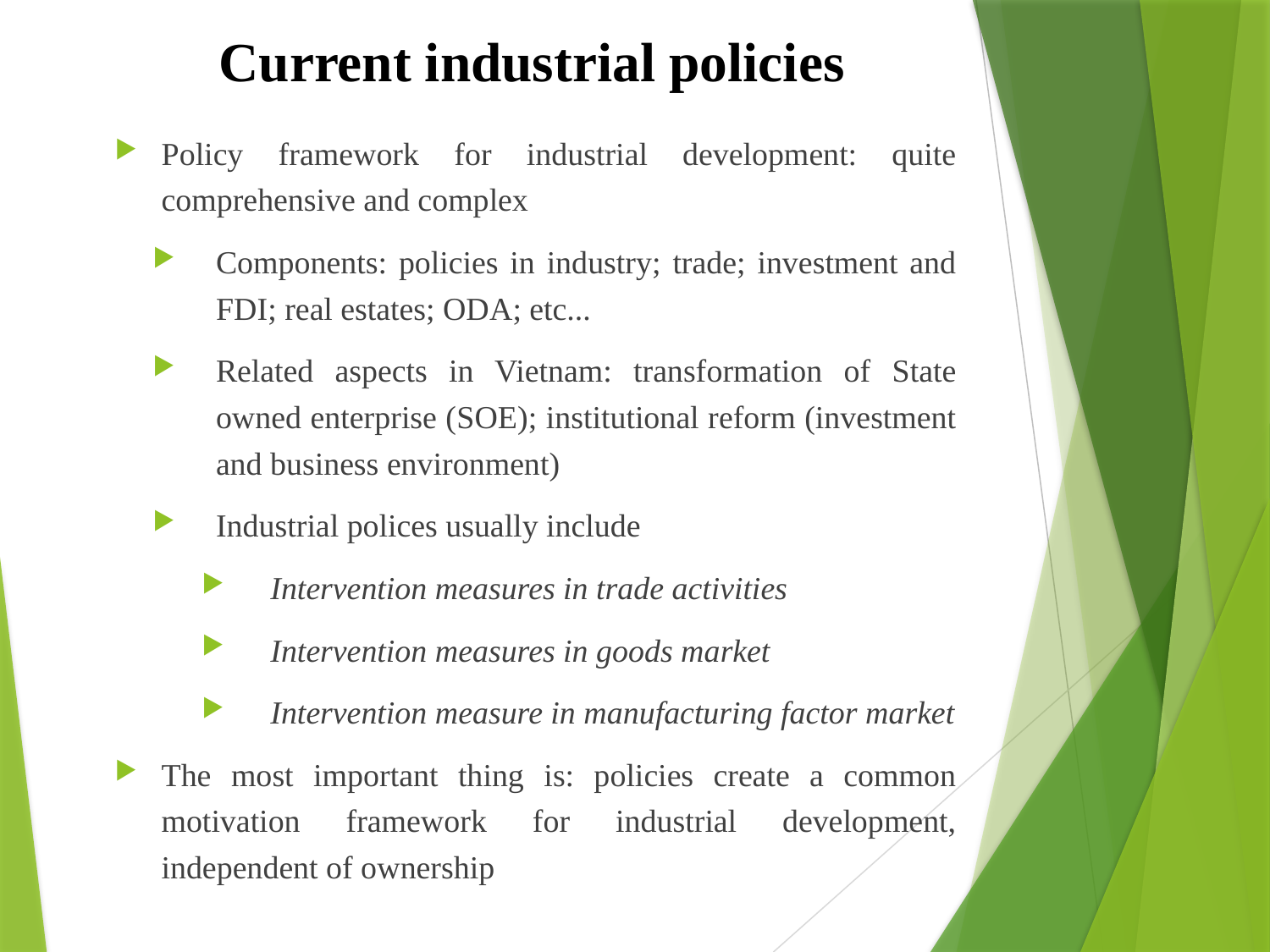

# Current industrial policies
Policy framework for industrial development: quite comprehensive and complex
Components: policies in industry; trade; investment and FDI; real estates; ODA; etc...
Related aspects in Vietnam: transformation of State owned enterprise (SOE); institutional reform (investment and business environment)
Industrial polices usually include
Intervention measures in trade activities
Intervention measures in goods market
Intervention measure in manufacturing factor market
The most important thing is: policies create a common motivation framework for industrial development, independent of ownership